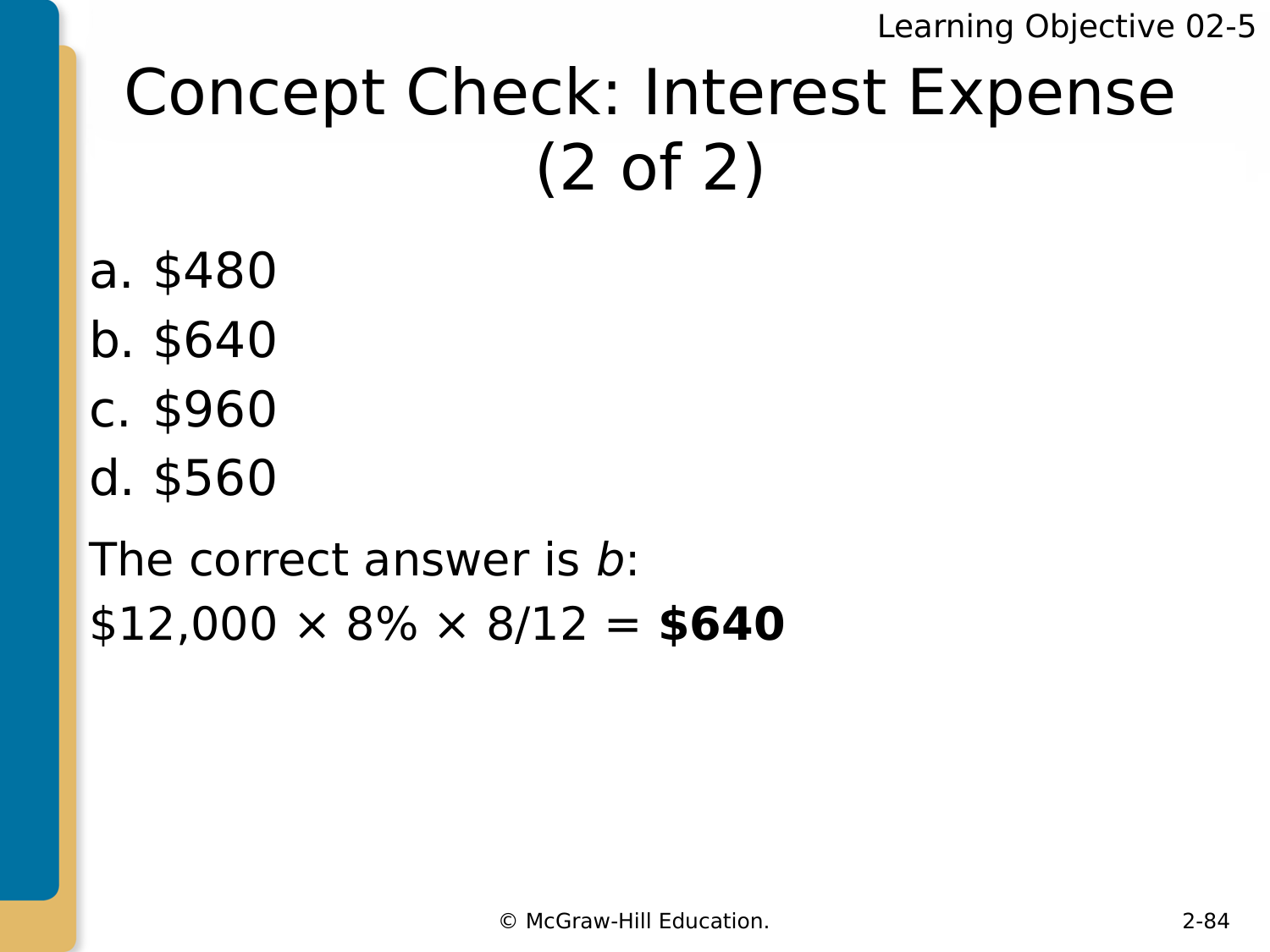

Learning Objective 02-5
# Concept Check: Interest Expense (2 of 2)
$480
$640
$960
$560
The correct answer is b:
$12,000 × 8% × 8/12 = $640